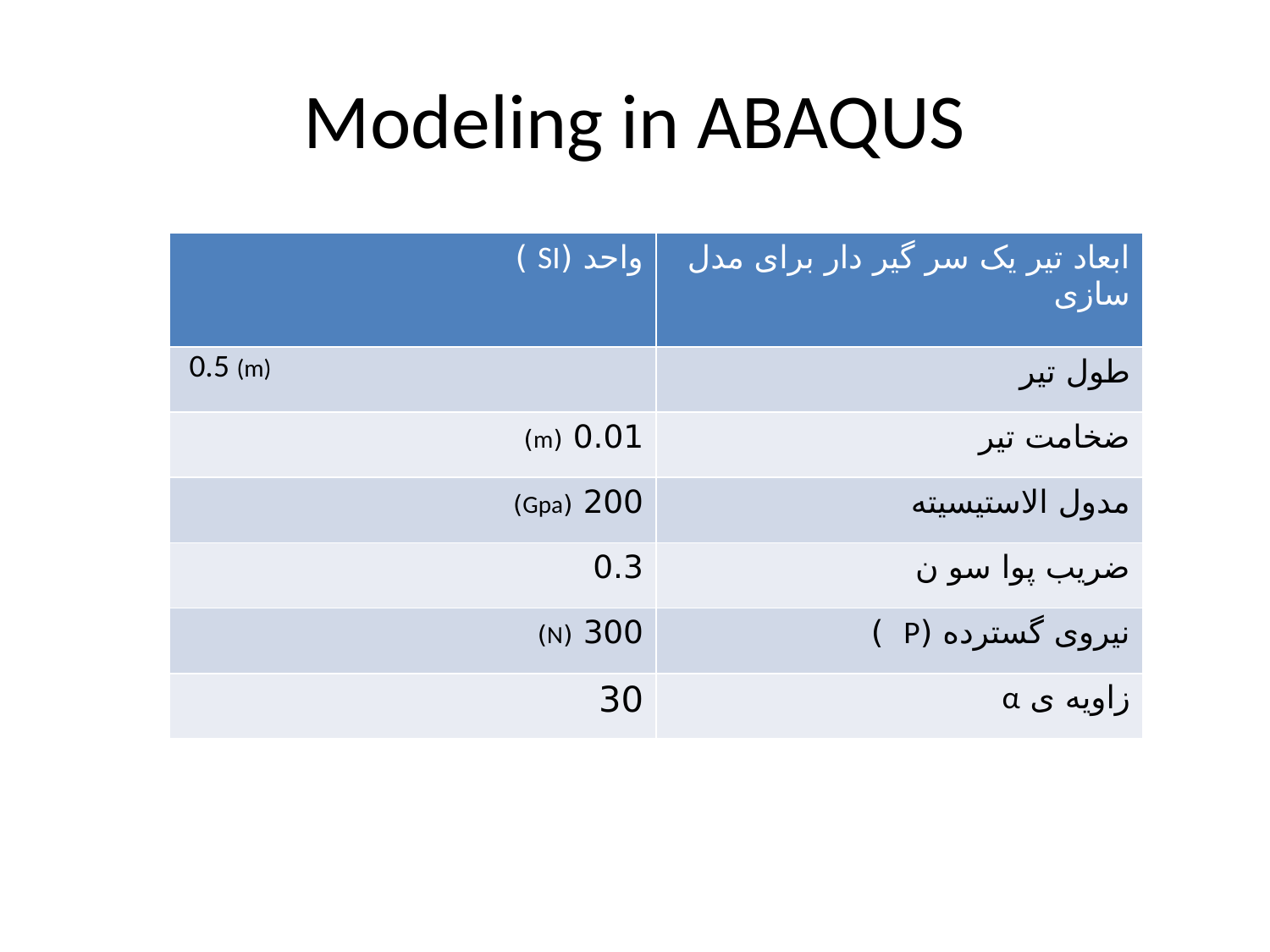

# Modeling in ABAQUS
| واحد (SI ) | ابعاد تیر یک سر گیر دار برای مدل سازی |
| --- | --- |
| 0.5 (m) | طول تیر |
| 0.01 (m) | ضخامت تیر |
| 200 (Gpa) | مدول الاستیسیته |
| 0.3 | ضریب پوا سو ن |
| 300 (N) | نیروی گسترده (P ) |
| 30 | زاویه ی α |